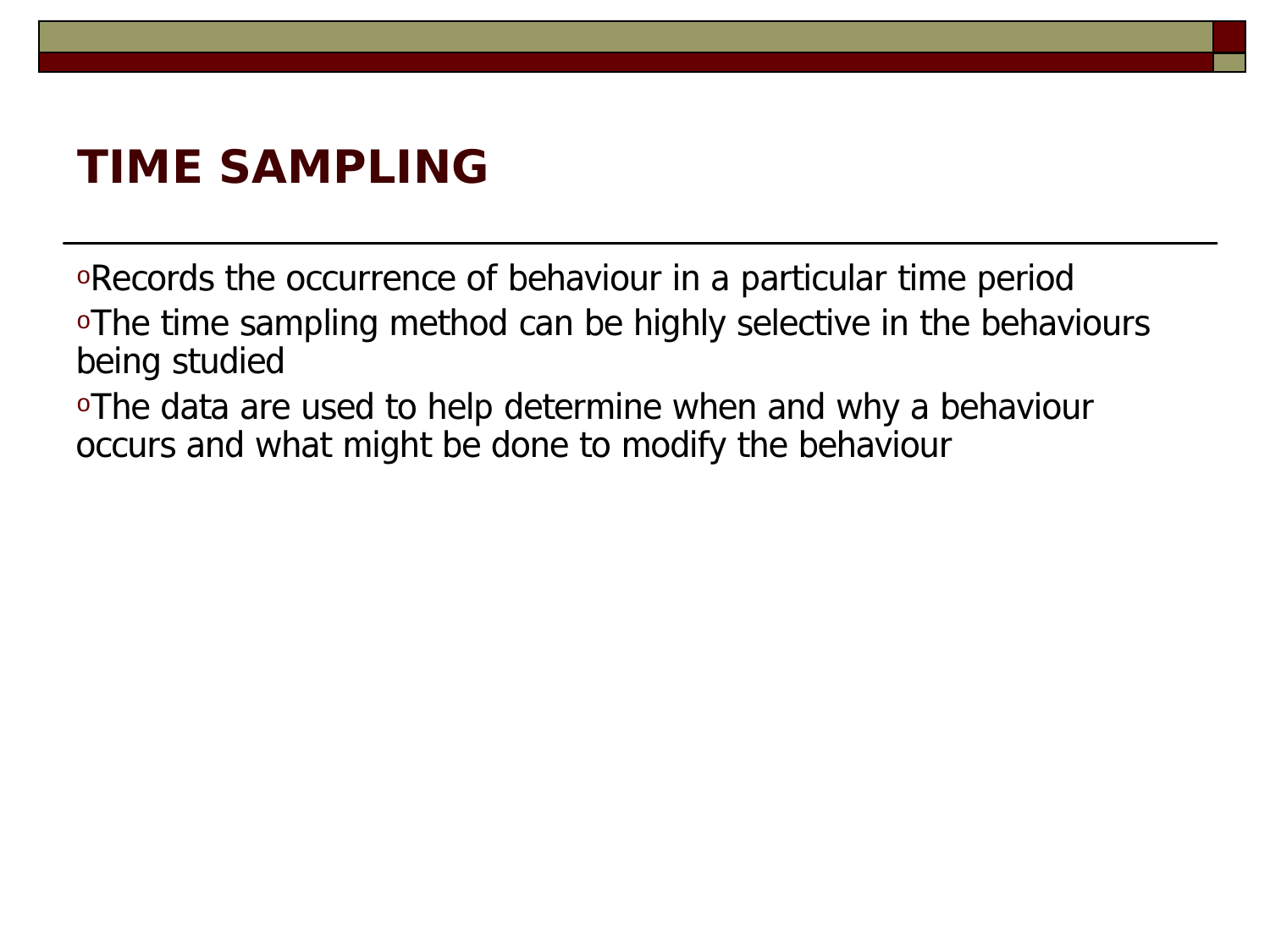

# Time Sampling
Records the occurrence of behaviour in a particular time period
The time sampling method can be highly selective in the behaviours being studied
The data are used to help determine when and why a behaviour occurs and what might be done to modify the behaviour